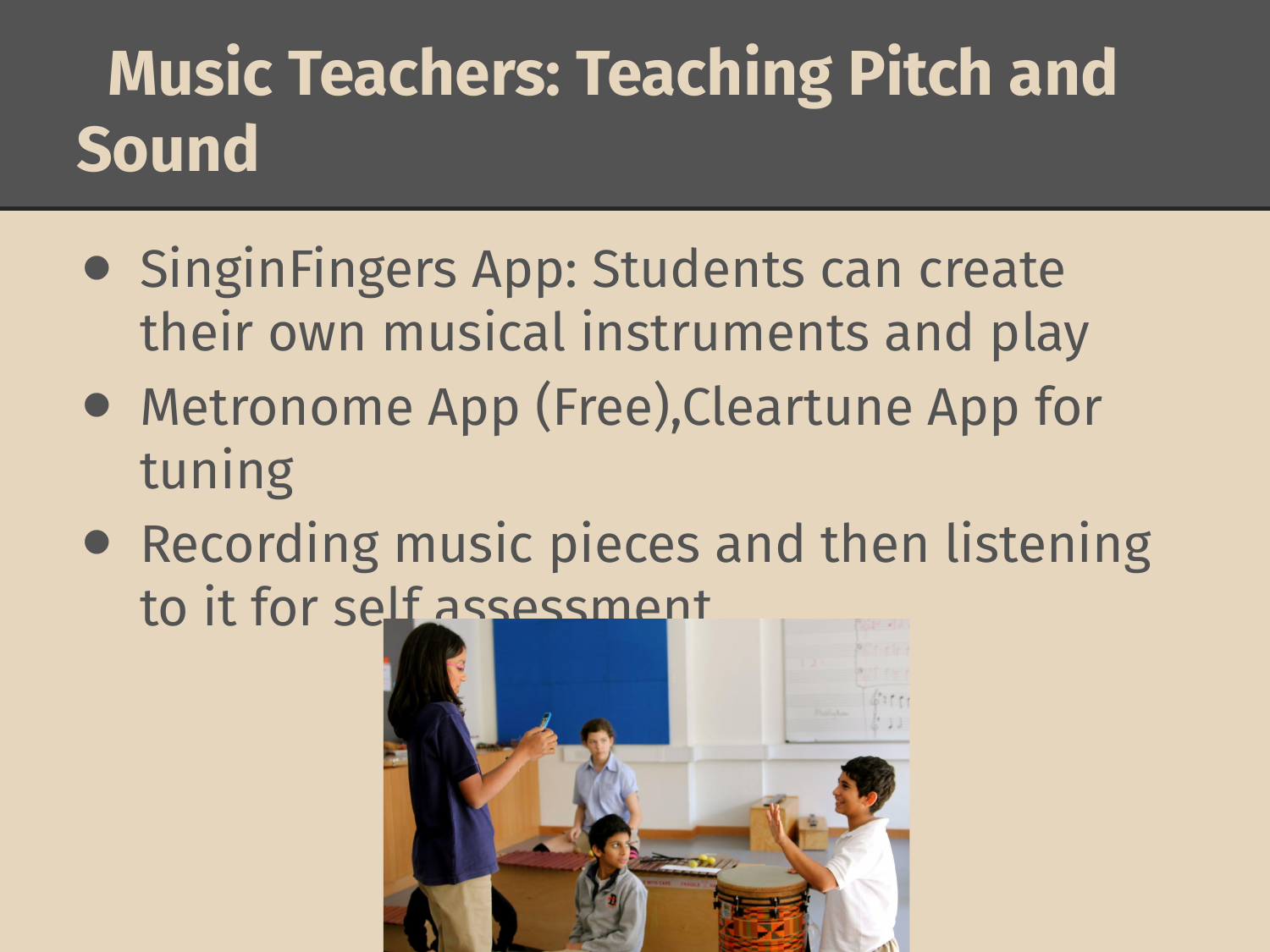

# Music Teachers: Teaching Pitch and Sound
SinginFingers App: Students can create their own musical instruments and play
Metronome App (Free),Cleartune App for tuning
Recording music pieces and then listening to it for self assessment.